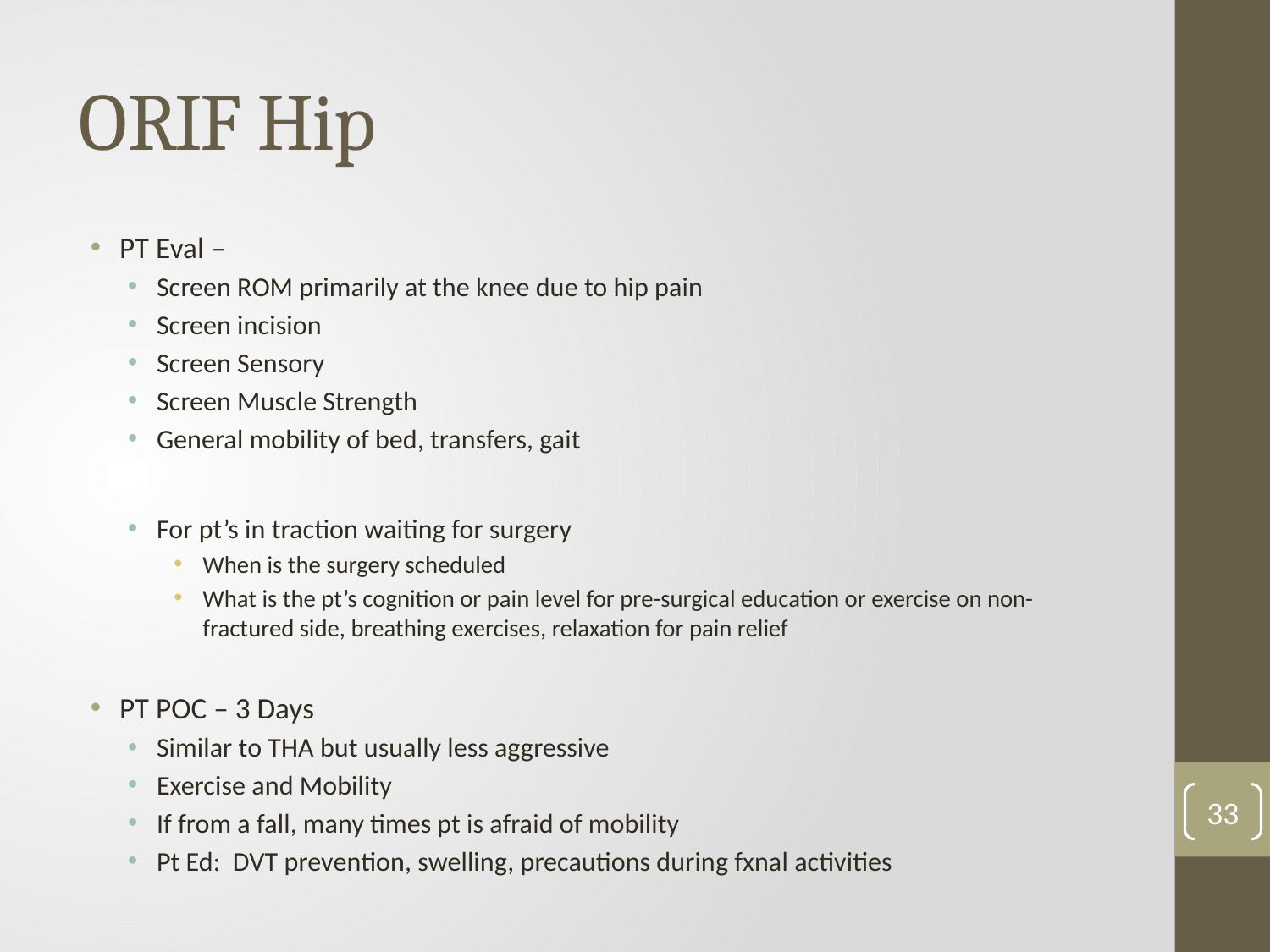

# ORIF Hip
PT Eval –
Screen ROM primarily at the knee due to hip pain
Screen incision
Screen Sensory
Screen Muscle Strength
General mobility of bed, transfers, gait

For pt’s in traction waiting for surgery
When is the surgery scheduled
What is the pt’s cognition or pain level for pre-surgical education or exercise on non-fractured side, breathing exercises, relaxation for pain relief

PT POC – 3 Days
Similar to THA but usually less aggressive
Exercise and Mobility
If from a fall, many times pt is afraid of mobility
Pt Ed:  DVT prevention, swelling, precautions during fxnal activities
33